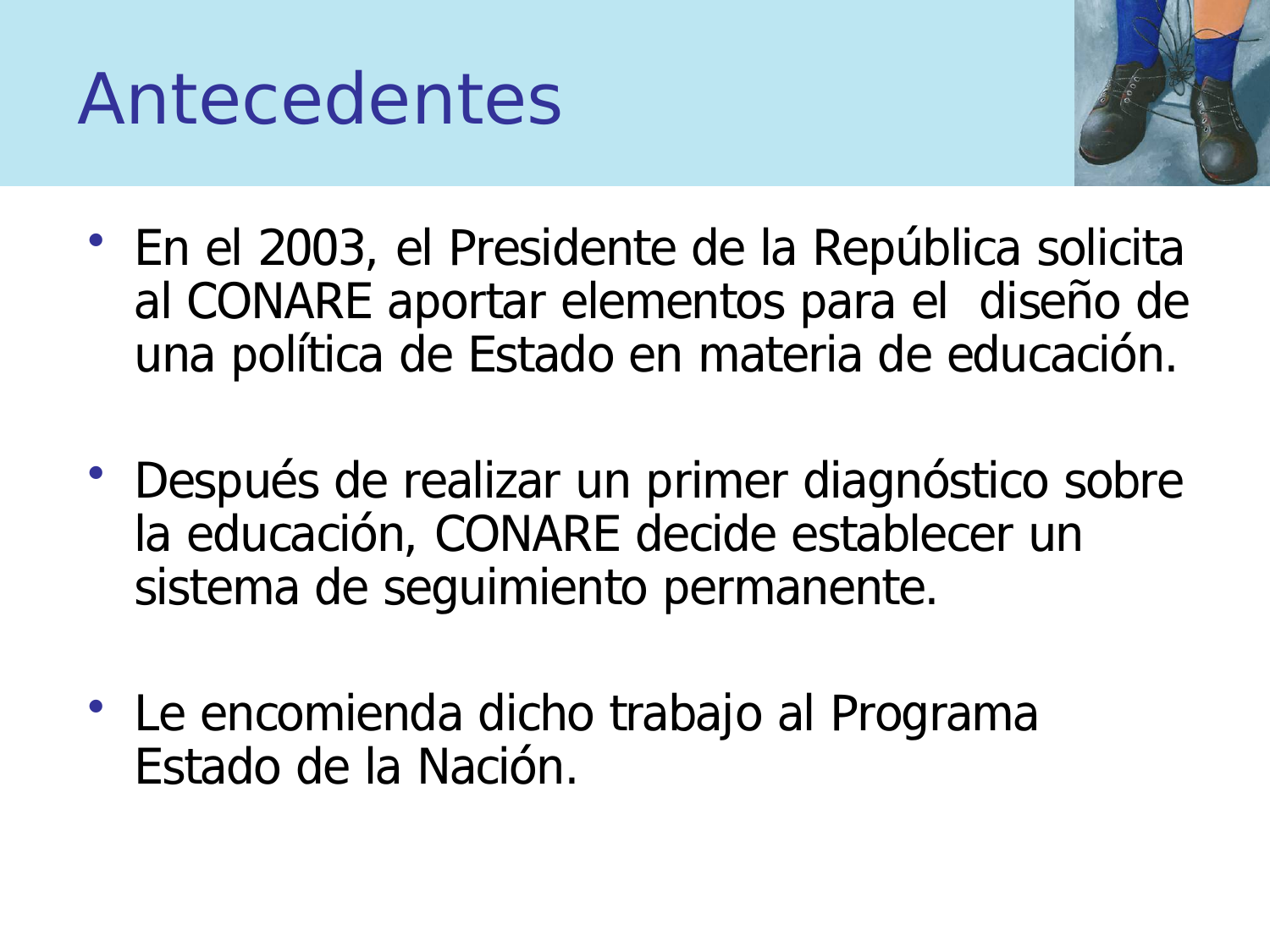

# Antecedentes
En el 2003, el Presidente de la República solicita al CONARE aportar elementos para el  diseño de una política de Estado en materia de educación.

Después de realizar un primer diagnóstico sobre la educación, CONARE decide establecer un sistema de seguimiento permanente.

Le encomienda dicho trabajo al Programa  Estado de la Nación.